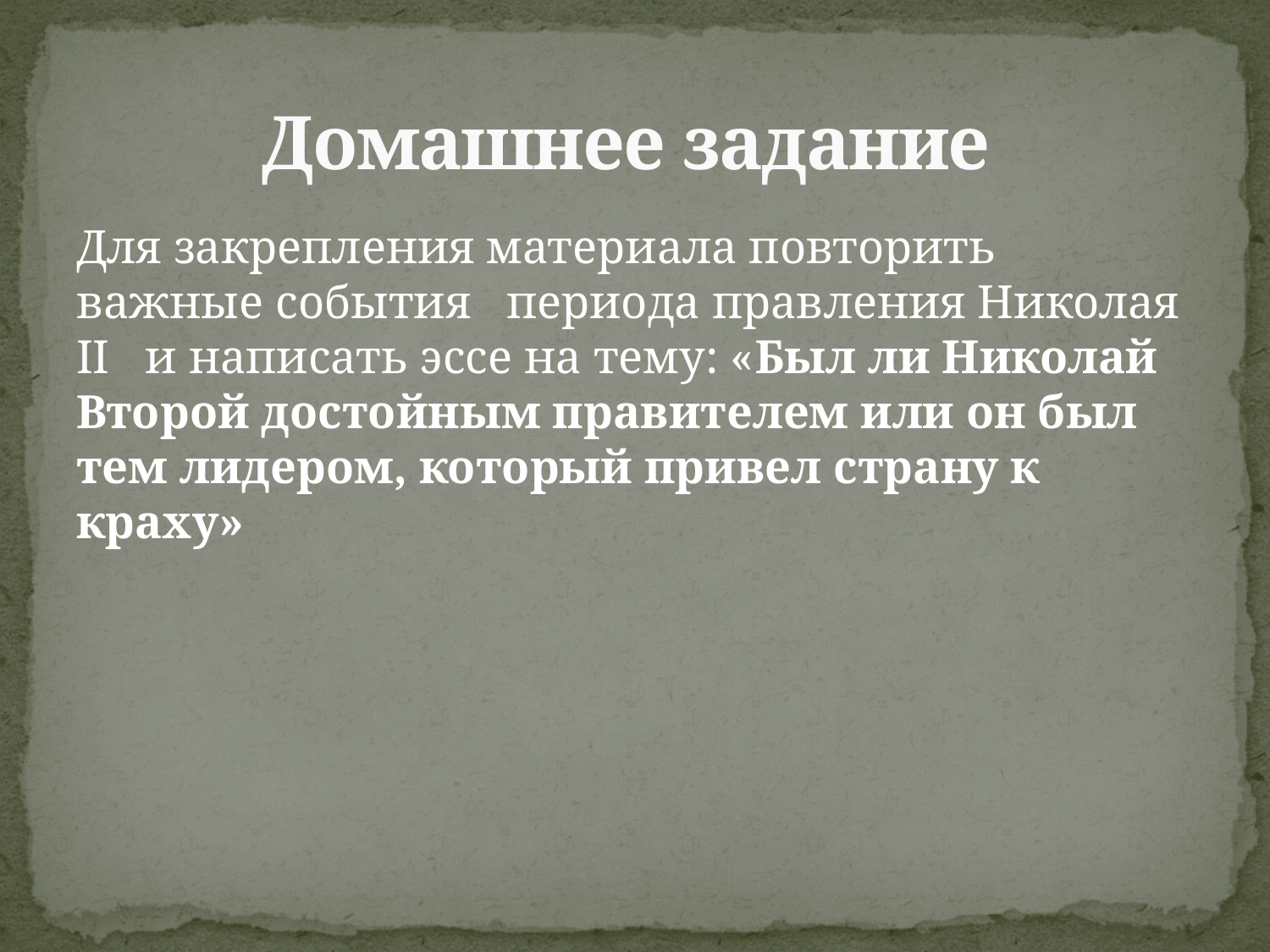

# Домашнее задание
Для закрепления материала повторить важные события   периода правления Николая II   и написать эссе на тему: «Был ли Николай Второй достойным правителем или он был тем лидером, который привел страну к краху»